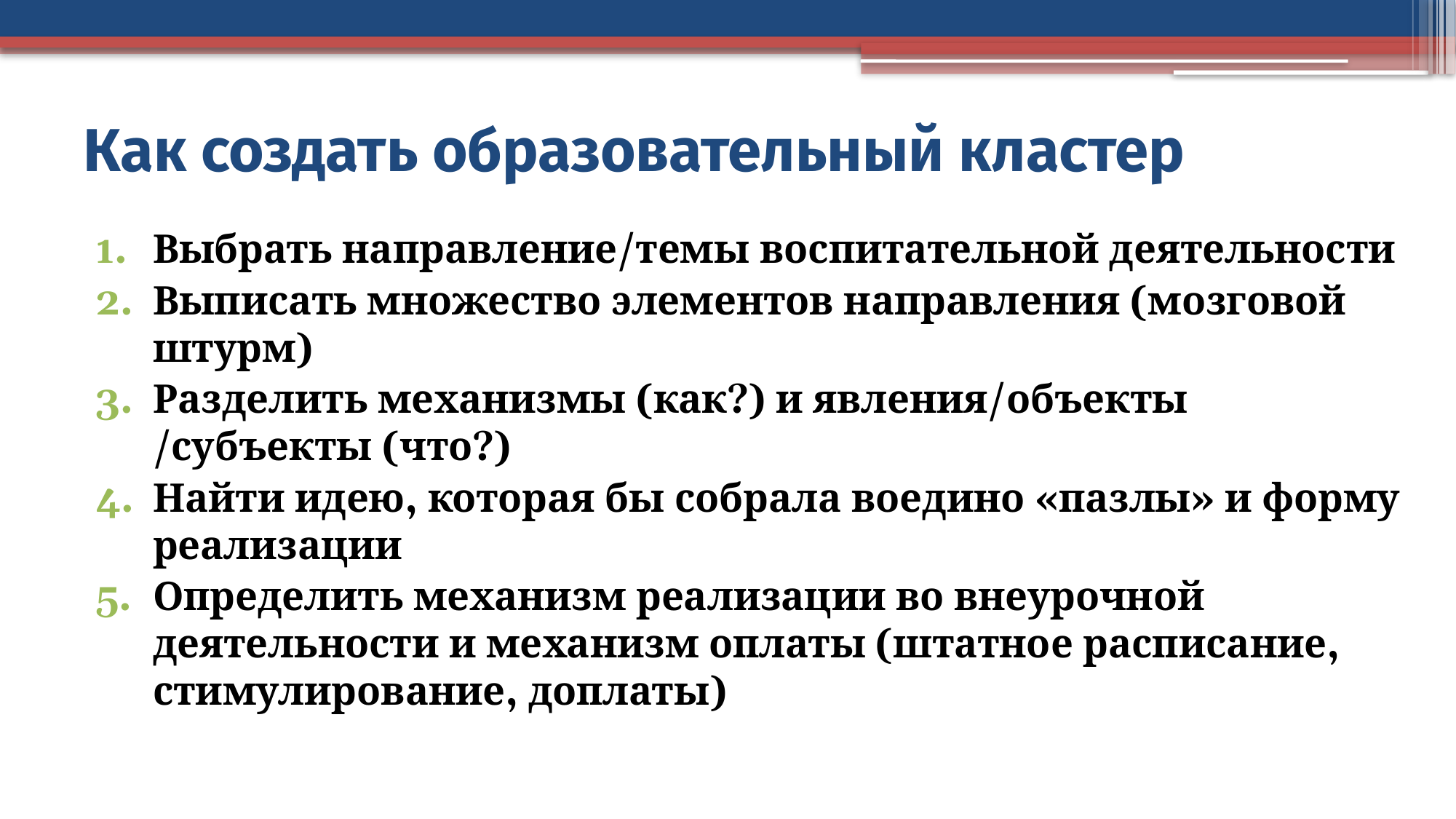

# Как создать образовательный кластер
Выбрать направление/темы воспитательной деятельности
Выписать множество элементов направления (мозговой штурм)
Разделить механизмы (как?) и явления/объекты /субъекты (что?)
Найти идею, которая бы собрала воедино «пазлы» и форму реализации
Определить механизм реализации во внеурочной деятельности и механизм оплаты (штатное расписание, стимулирование, доплаты)